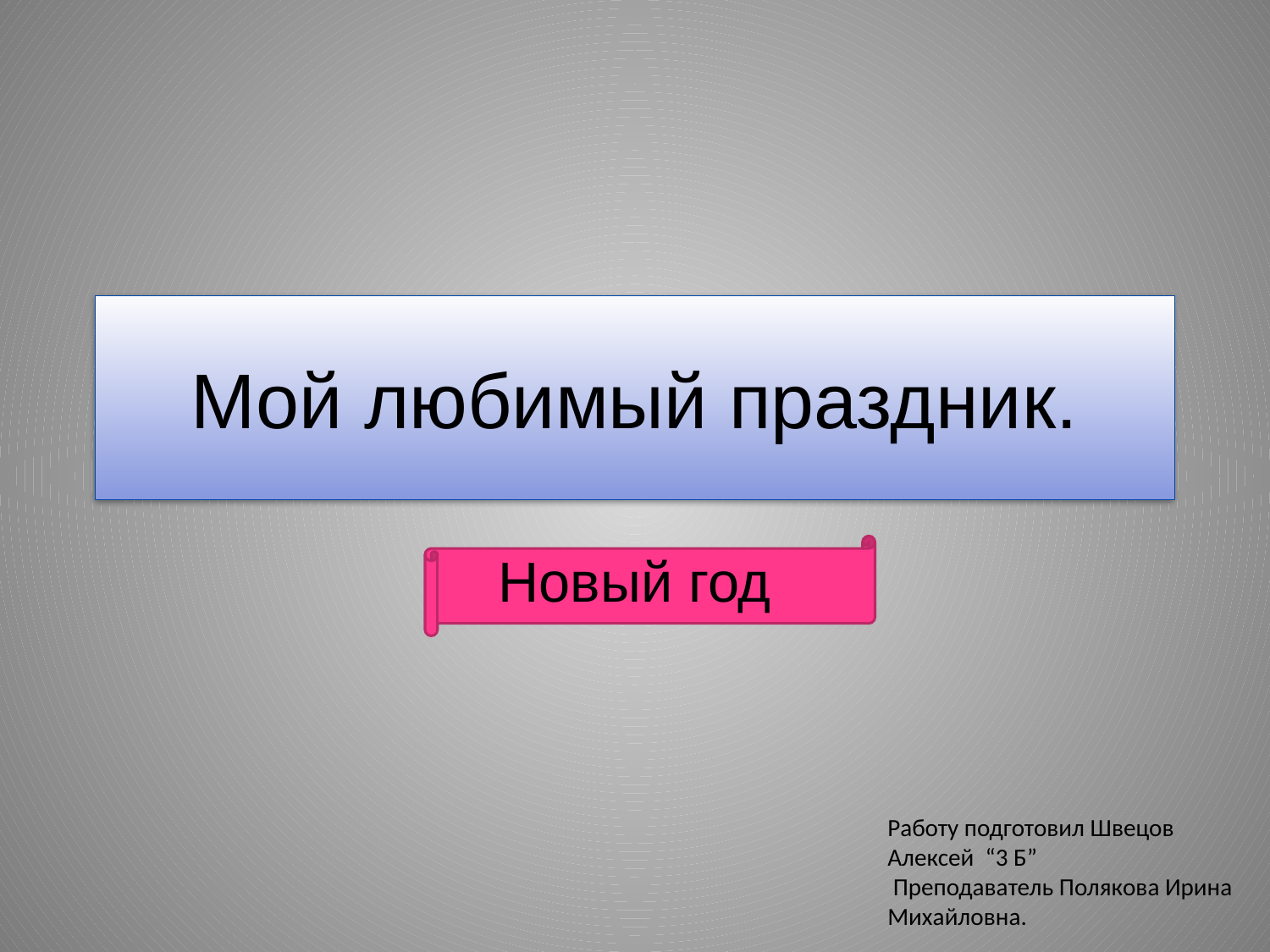

# Мой любимый праздник.

Новый год
Работу подготовил Швецов Алексей  “3 Б”
 Преподаватель Полякова Ирина Михайловна.